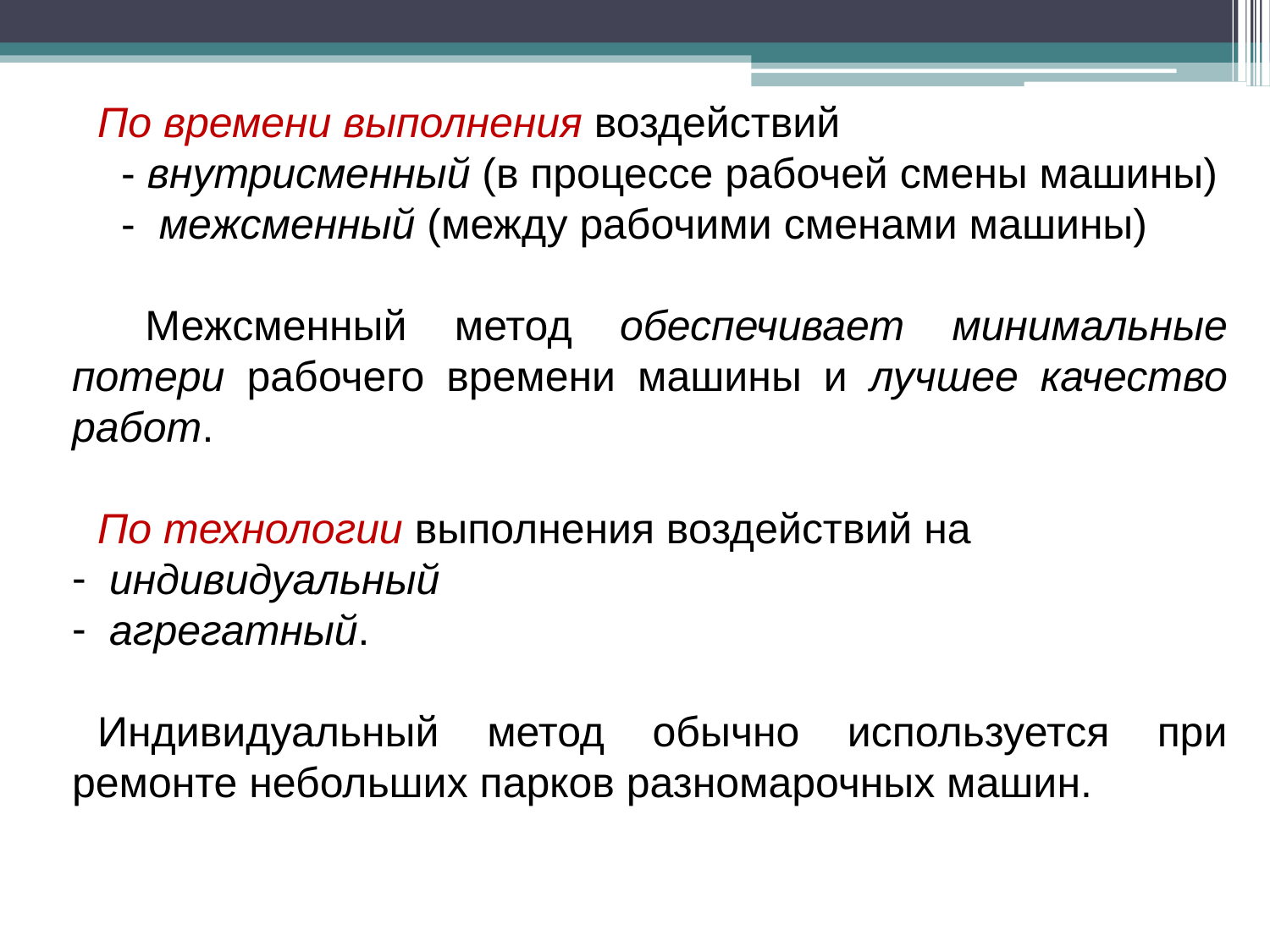

По времени выполнения воздействий
  - внутрисменный (в процессе рабочей смены машины)
  -  межсменный (между рабочими сменами машины)

 Межсменный метод обеспечивает минимальные потери рабочего времени машины и лучшее качество работ.

По технологии выполнения воздействий на
 индивидуальный
 агрегатный.

Индивидуальный метод обычно используется при ремонте небольших парков разномарочных машин.